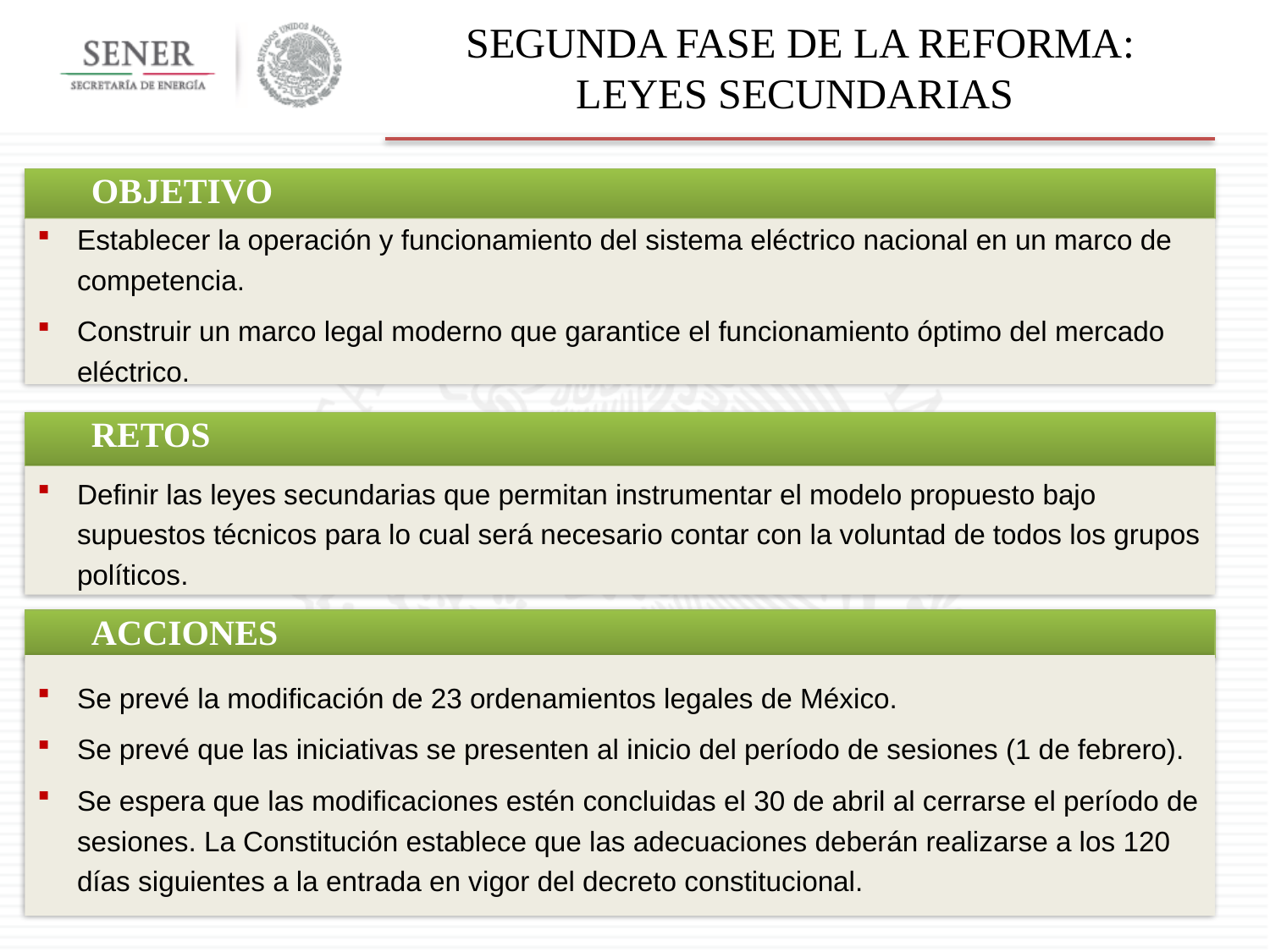

# Segunda fase de la Reforma: Leyes Secundarias
Objetivo
Establecer la operación y funcionamiento del sistema eléctrico nacional en un marco de competencia.
Construir un marco legal moderno que garantice el funcionamiento óptimo del mercado eléctrico.
Retos
Definir las leyes secundarias que permitan instrumentar el modelo propuesto bajo supuestos técnicos para lo cual será necesario contar con la voluntad de todos los grupos políticos.
Acciones
Se prevé la modificación de 23 ordenamientos legales de México.
Se prevé que las iniciativas se presenten al inicio del período de sesiones (1 de febrero).
Se espera que las modificaciones estén concluidas el 30 de abril al cerrarse el período de sesiones. La Constitución establece que las adecuaciones deberán realizarse a los 120 días siguientes a la entrada en vigor del decreto constitucional.